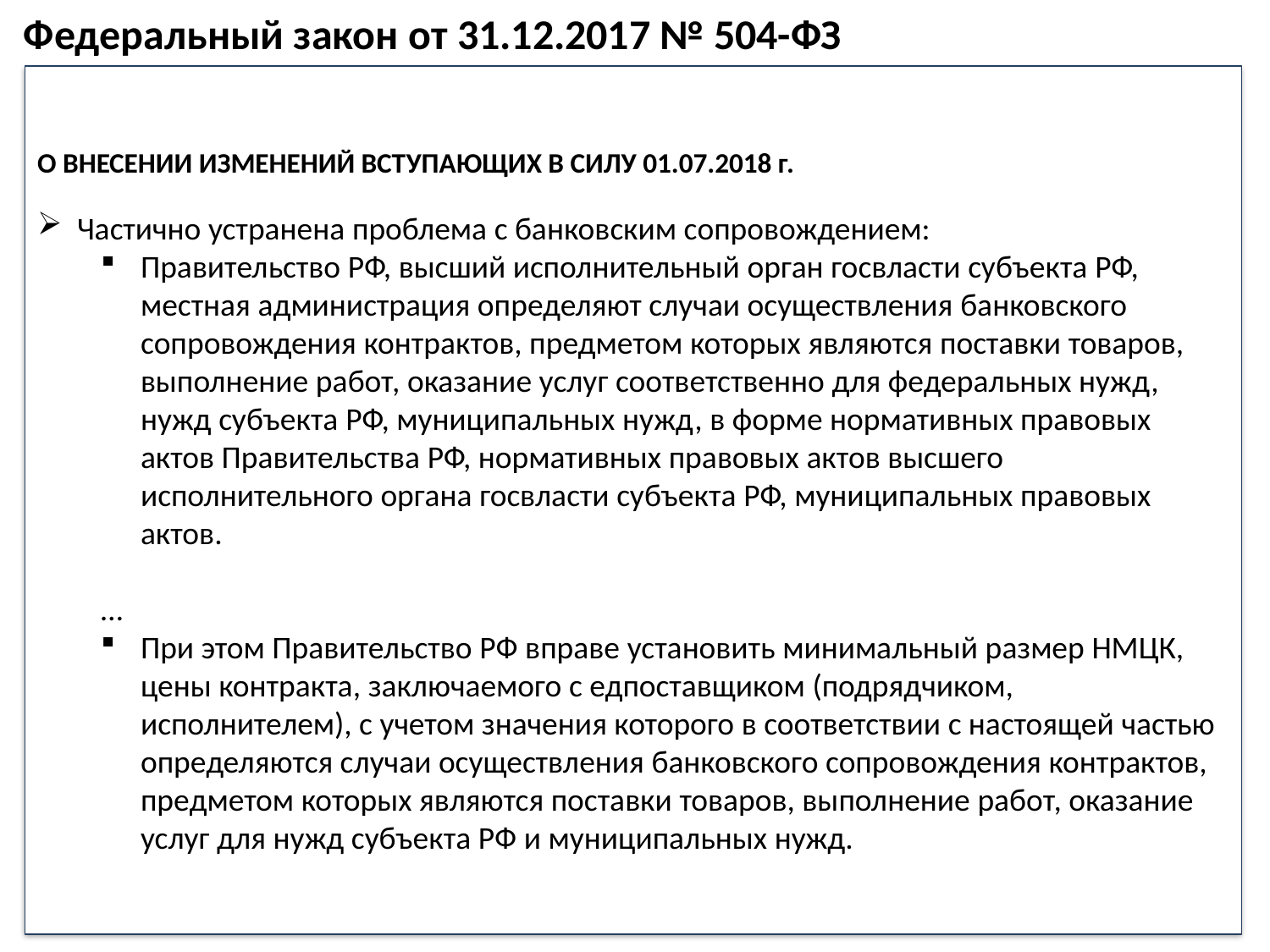

Федеральный закон от 31.12.2017 № 504-ФЗ
О ВНЕСЕНИИ ИЗМЕНЕНИЙ ВСТУПАЮЩИХ В СИЛУ 01.07.2018 г.

Частично устранена проблема с банковским сопровождением:
Правительство РФ, высший исполнительный орган госвласти субъекта РФ, местная администрация определяют случаи осуществления банковского сопровождения контрактов, предметом которых являются поставки товаров, выполнение работ, оказание услуг соответственно для федеральных нужд, нужд субъекта РФ, муниципальных нужд, в форме нормативных правовых актов Правительства РФ, нормативных правовых актов высшего исполнительного органа госвласти субъекта РФ, муниципальных правовых актов.

…
При этом Правительство РФ вправе установить минимальный размер НМЦК, цены контракта, заключаемого с едпоставщиком (подрядчиком, исполнителем), с учетом значения которого в соответствии с настоящей частью определяются случаи осуществления банковского сопровождения контрактов, предметом которых являются поставки товаров, выполнение работ, оказание услуг для нужд субъекта РФ и муниципальных нужд.
54